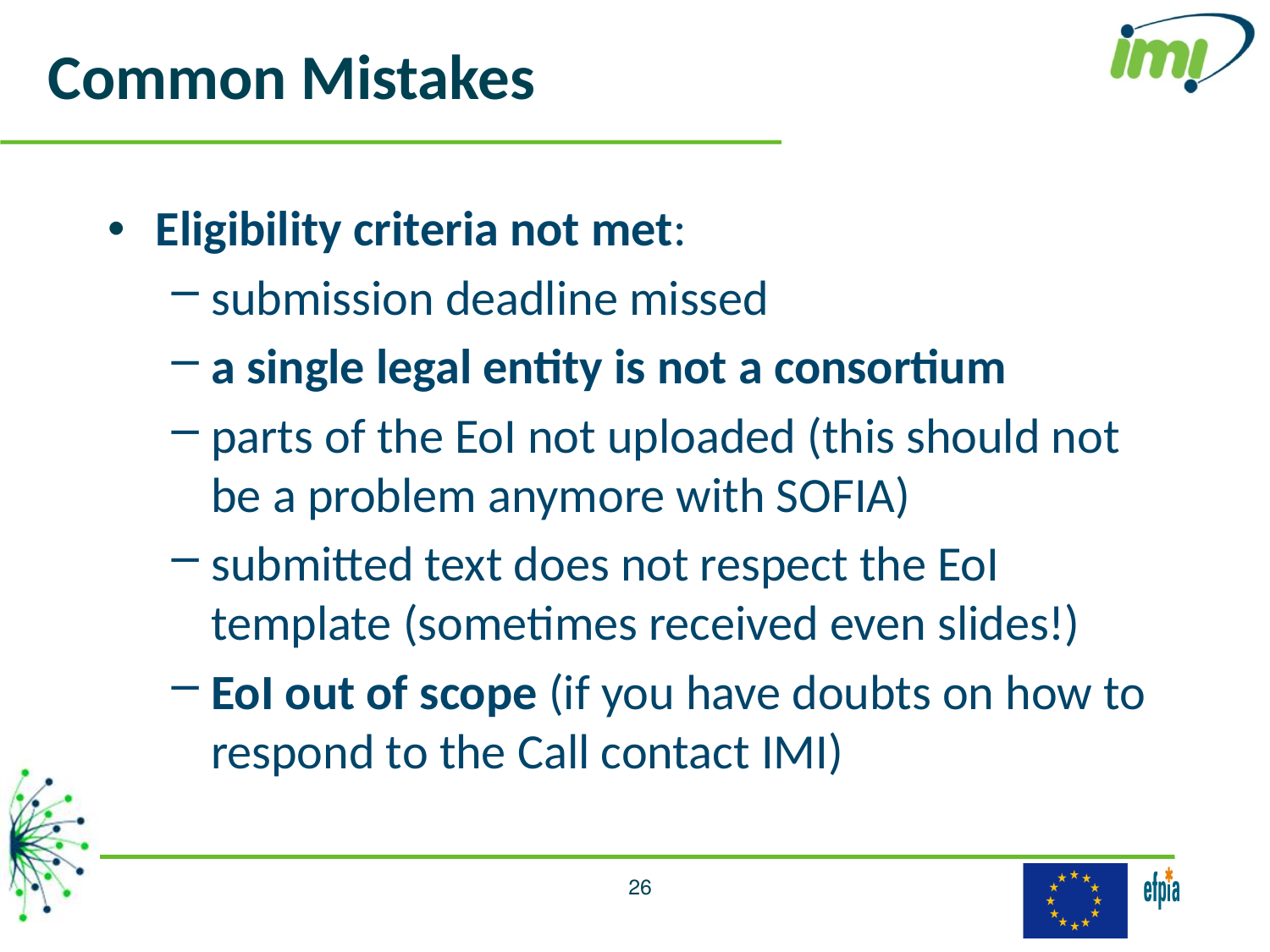

# Common Mistakes

Eligibility criteria not met:
submission deadline missed
a single legal entity is not a consortium
parts of the EoI not uploaded (this should not be a problem anymore with SOFIA)
submitted text does not respect the EoI template (sometimes received even slides!)
EoI out of scope (if you have doubts on how to respond to the Call contact IMI)
26